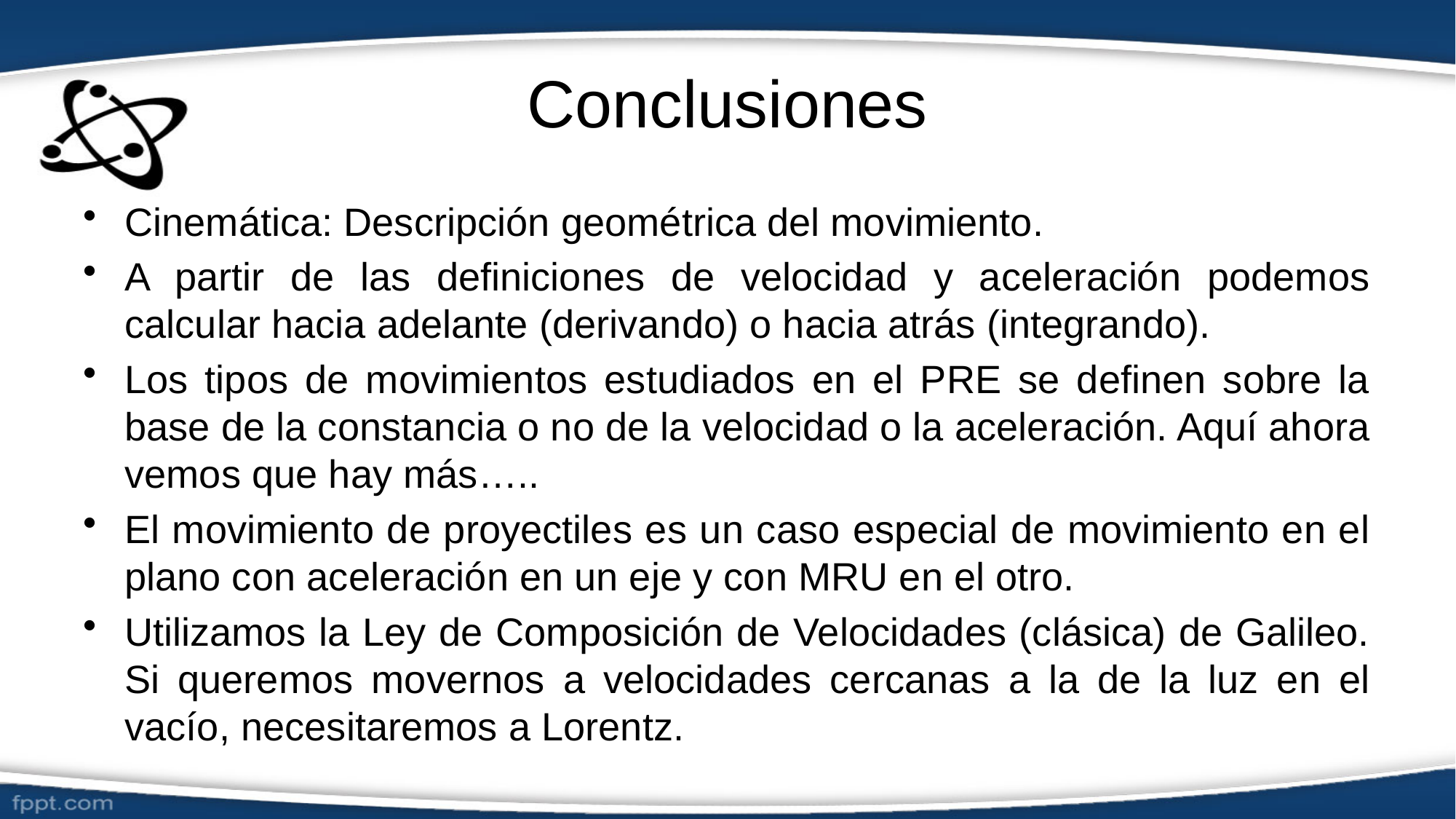

# Conclusiones
Cinemática: Descripción geométrica del movimiento.
A partir de las definiciones de velocidad y aceleración podemos calcular hacia adelante (derivando) o hacia atrás (integrando).
Los tipos de movimientos estudiados en el PRE se definen sobre la base de la constancia o no de la velocidad o la aceleración. Aquí ahora vemos que hay más…..
El movimiento de proyectiles es un caso especial de movimiento en el plano con aceleración en un eje y con MRU en el otro.
Utilizamos la Ley de Composición de Velocidades (clásica) de Galileo. Si queremos movernos a velocidades cercanas a la de la luz en el vacío, necesitaremos a Lorentz.